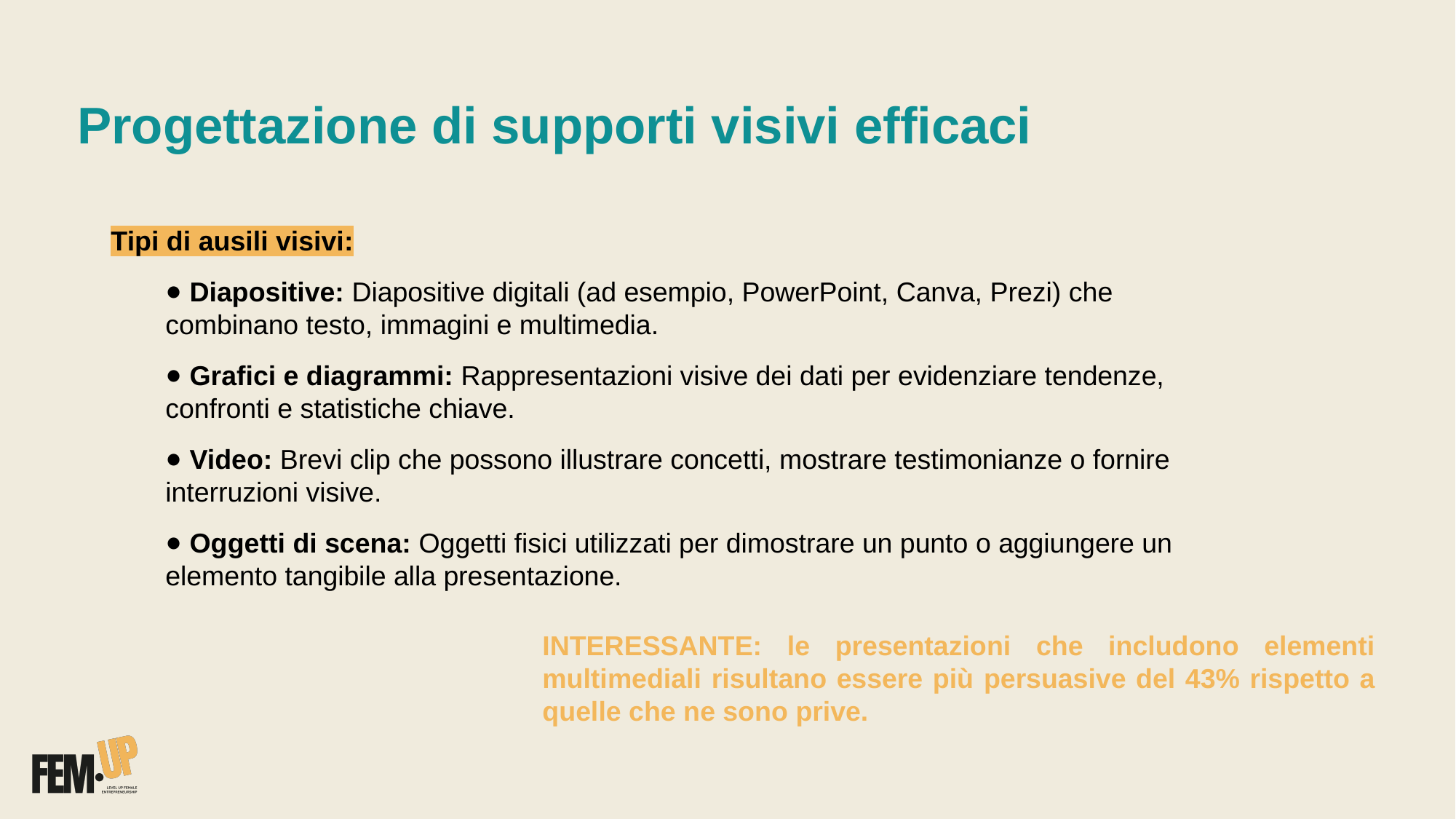

# Progettazione di supporti visivi efficaci
Tipi di ausili visivi:
 Diapositive: Diapositive digitali (ad esempio, PowerPoint, Canva, Prezi) che combinano testo, immagini e multimedia.
 Grafici e diagrammi: Rappresentazioni visive dei dati per evidenziare tendenze, confronti e statistiche chiave.
 Video: Brevi clip che possono illustrare concetti, mostrare testimonianze o fornire interruzioni visive.
 Oggetti di scena: Oggetti fisici utilizzati per dimostrare un punto o aggiungere un elemento tangibile alla presentazione.

INTERESSANTE: le presentazioni che includono elementi multimediali risultano essere più persuasive del 43% rispetto a quelle che ne sono prive.